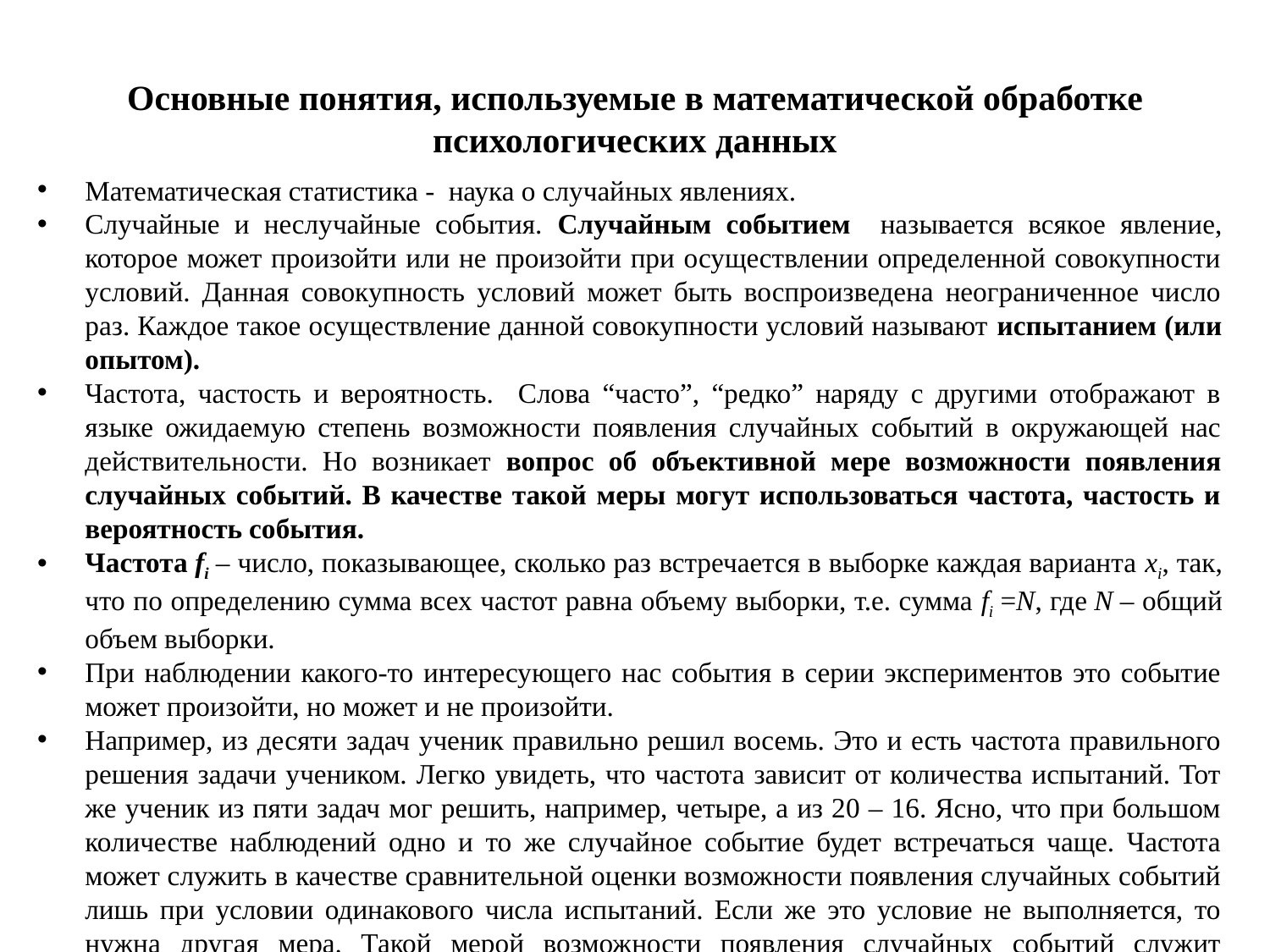

Основные понятия, используемые в математической обработке психологических данных
Математическая статистика -  наука о случайных явлениях.
Случайные и неслучайные события. Случайным событием  называется всякое явление, которое может произойти или не произойти при осуществлении определенной совокупности условий. Данная совокупность условий может быть воспроизведена неограниченное число раз. Каждое такое осуществление данной совокупности условий называют испытанием (или опытом).
Частота, частость и вероятность.  Слова “часто”, “редко” наряду с другими отображают в языке ожидаемую степень возможности появления случайных событий в окружающей нас действительности. Но возникает вопрос об объективной мере возможности появления случайных событий. В качестве такой меры могут использоваться частота, частость и вероятность события.
Частота fi – число, показывающее, сколько раз встречается в выборке каждая варианта xi, так, что по определению сумма всех частот равна объему выборки, т.е. сумма fi =N, где N – общий объем выборки.
При наблюдении какого-то интересующего нас события в серии экспериментов это событие может произойти, но может и не произойти.
Например, из десяти задач ученик правильно решил восемь. Это и есть частота правильного решения задачи учеником. Легко увидеть, что частота зависит от количества испытаний. Тот же ученик из пяти задач мог решить, например, четыре, а из 20 – 16. Ясно, что при большом количестве наблюдений одно и то же случайное событие будет встречаться чаще. Частота может служить в качестве сравнительной оценки возможности появления случайных событий лишь при условии одинакового числа испытаний. Если же это условие не выполняется, то нужна другая мера. Такой мерой возможности появления случайных событий служит частость.